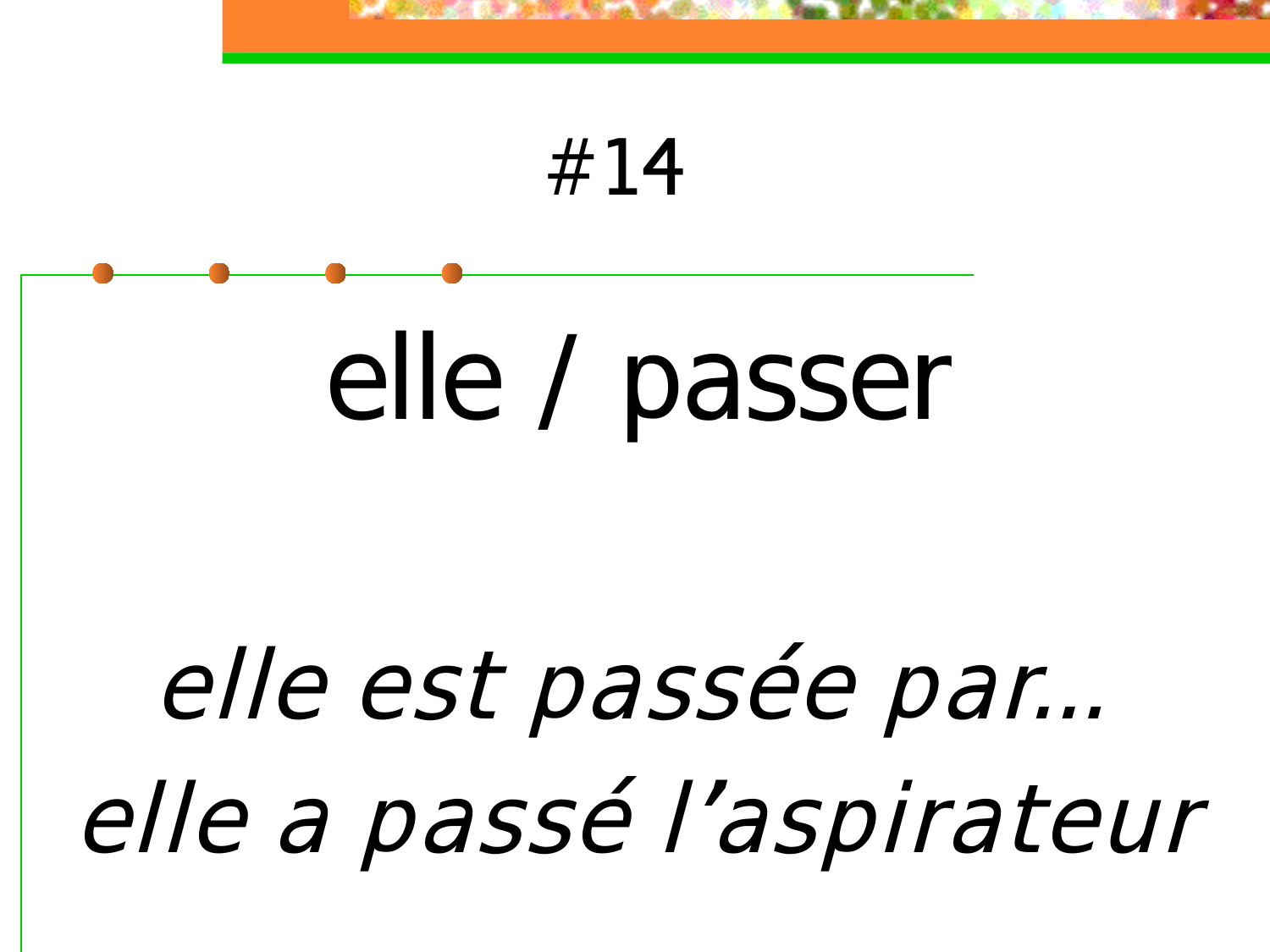

# #14
elle / passer

elle est passée par…
elle a passé l’aspirateur